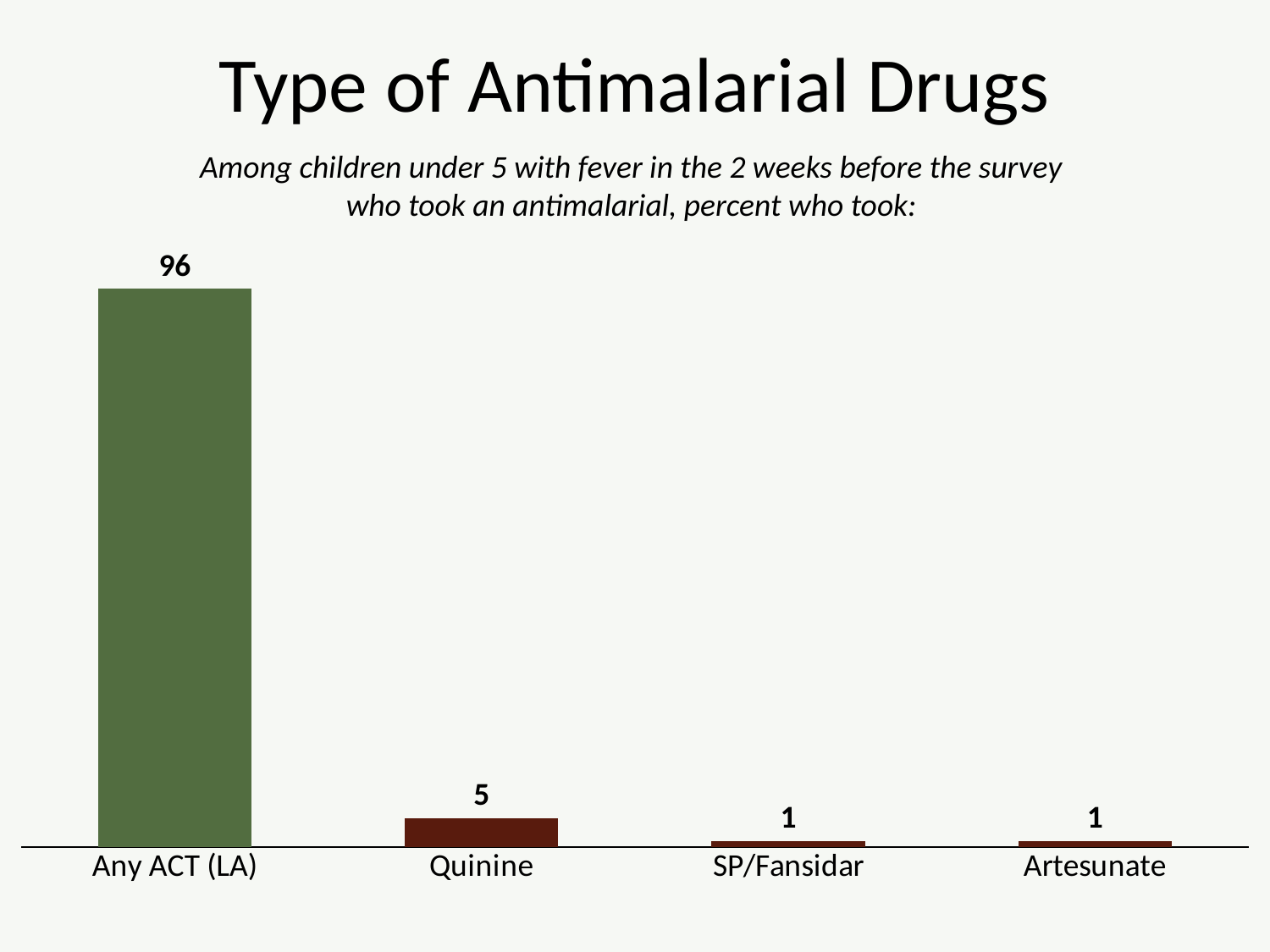

# Type of Antimalarial Drugs
Among children under 5 with fever in the 2 weeks before the survey
who took an antimalarial, percent who took:

### Chart

| Category | Series 1 |
|---|---|
| Any ACT (LA) | 96.0 |
| Quinine | 5.0 |
| SP/Fansidar | 1.0 |
| Artesunate | 1.0 |